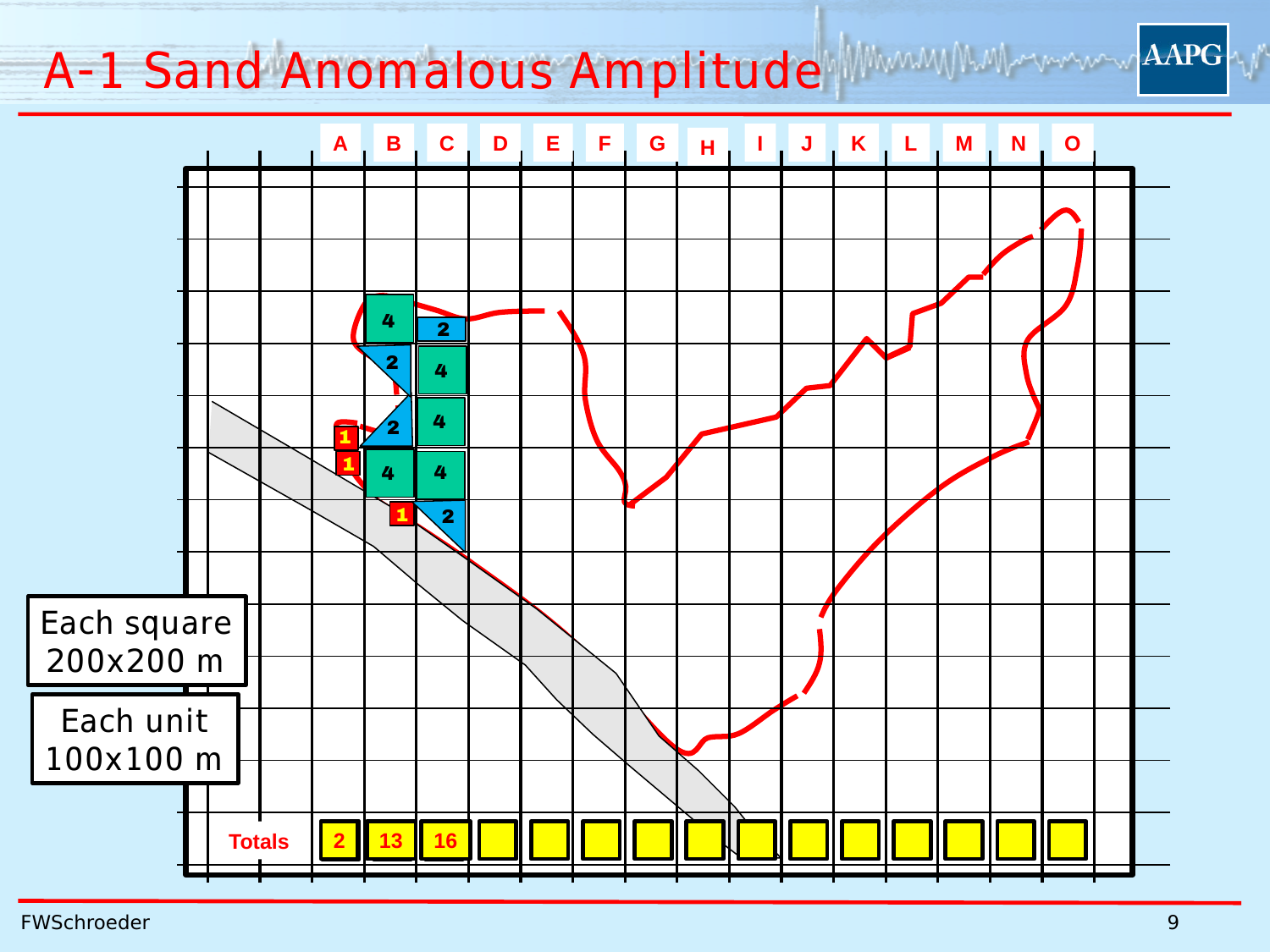

# A-1 Sand Anomalous Amplitude
A
B
C
D
E
F
G
I
J
K
L
M
N
O
H

4
2

2

4
1

13
2

4

4

4
2

16
1

1

2
Each square
200x200 m
Each unit
100x100 m

Totals